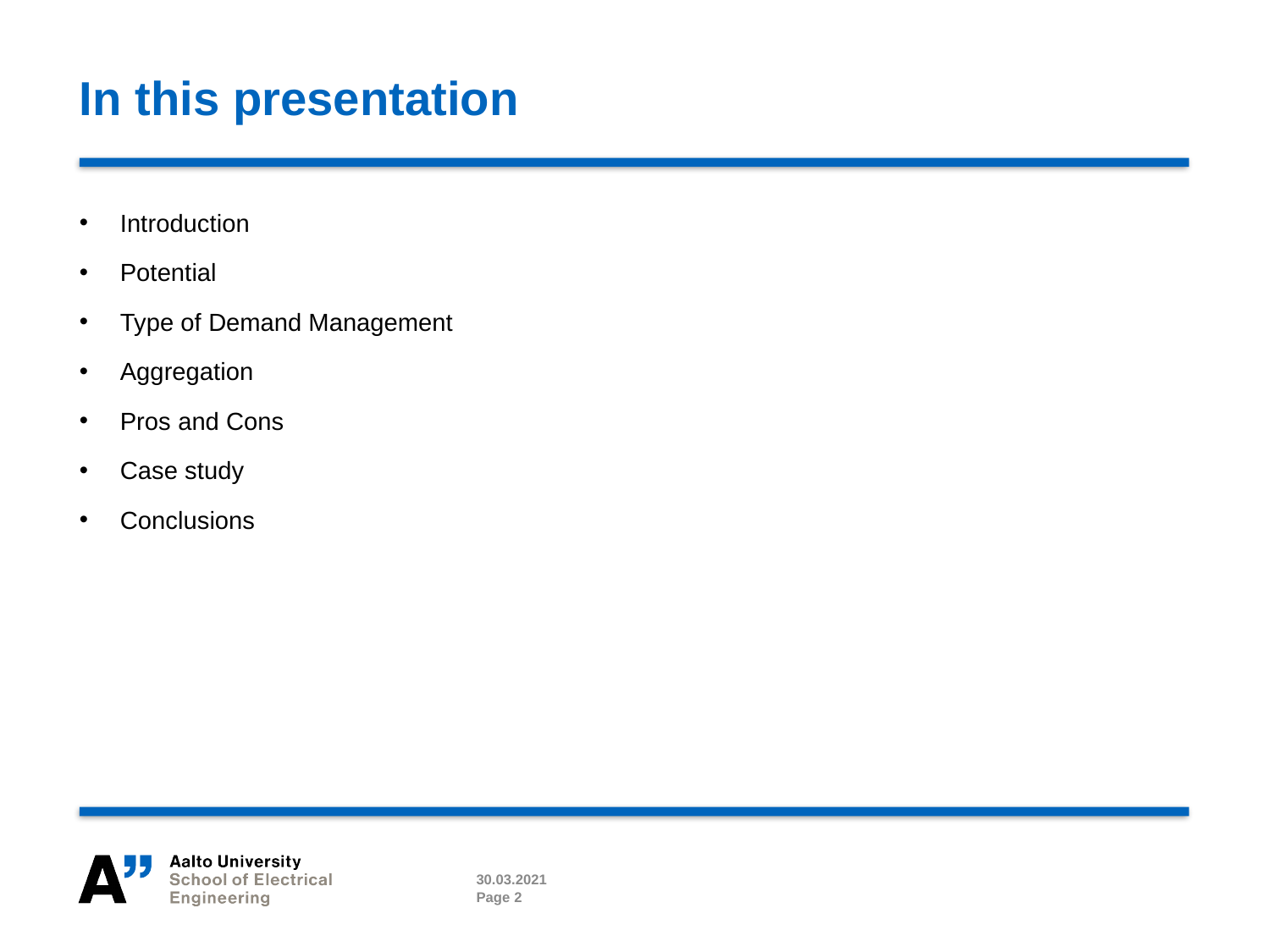

# In this presentation
Introduction
Potential
Type of Demand Management
Aggregation
Pros and Cons
Case study
Conclusions

30.03.2021
Page 2